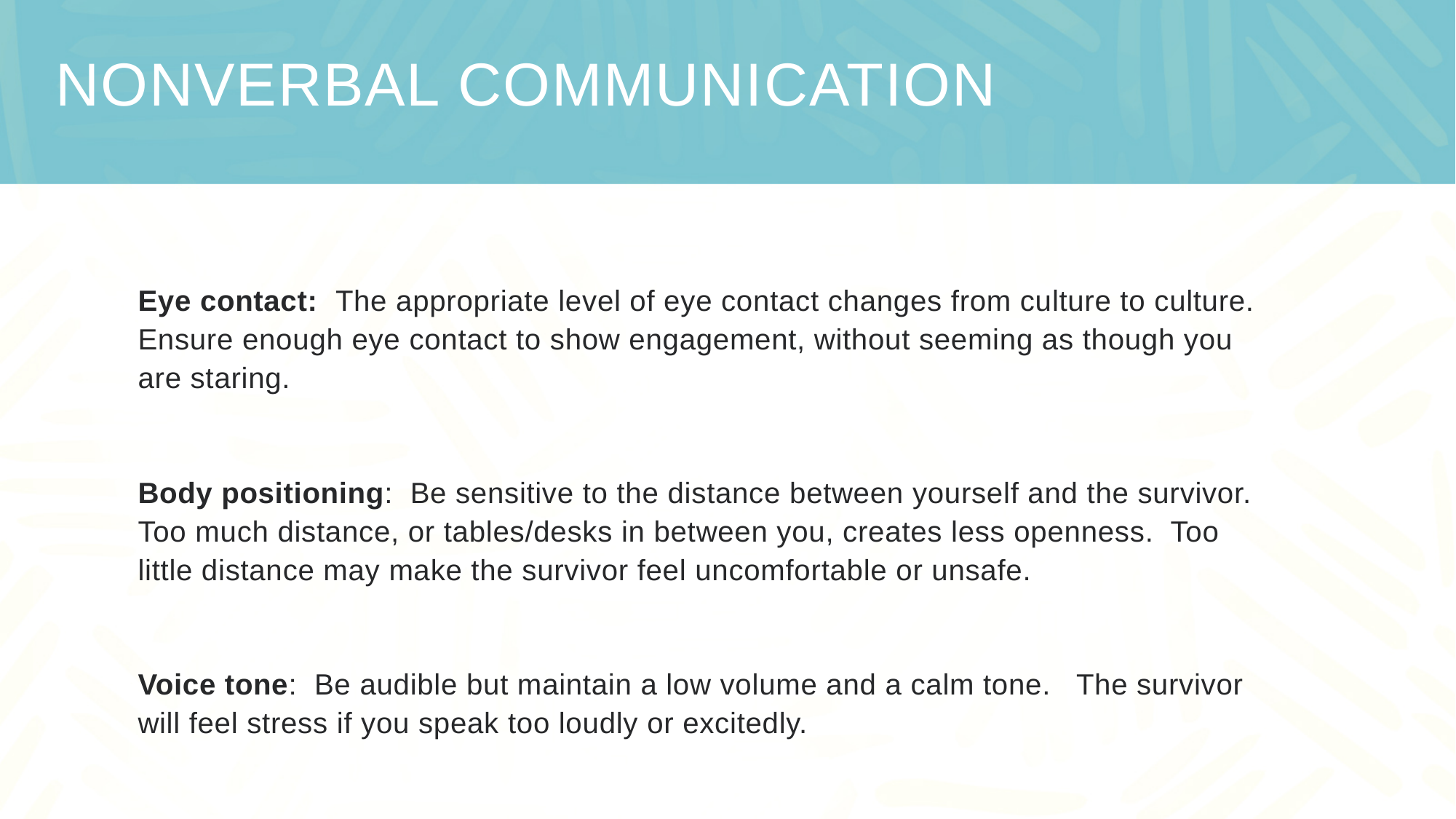

# Nonverbal Communication
Eye contact:  The appropriate level of eye contact changes from culture to culture. Ensure enough eye contact to show engagement, without seeming as though you are staring.

Body positioning:  Be sensitive to the distance between yourself and the survivor.   Too much distance, or tables/desks in between you, creates less openness.  Too little distance may make the survivor feel uncomfortable or unsafe.

Voice tone:  Be audible but maintain a low volume and a calm tone.   The survivor will feel stress if you speak too loudly or excitedly.